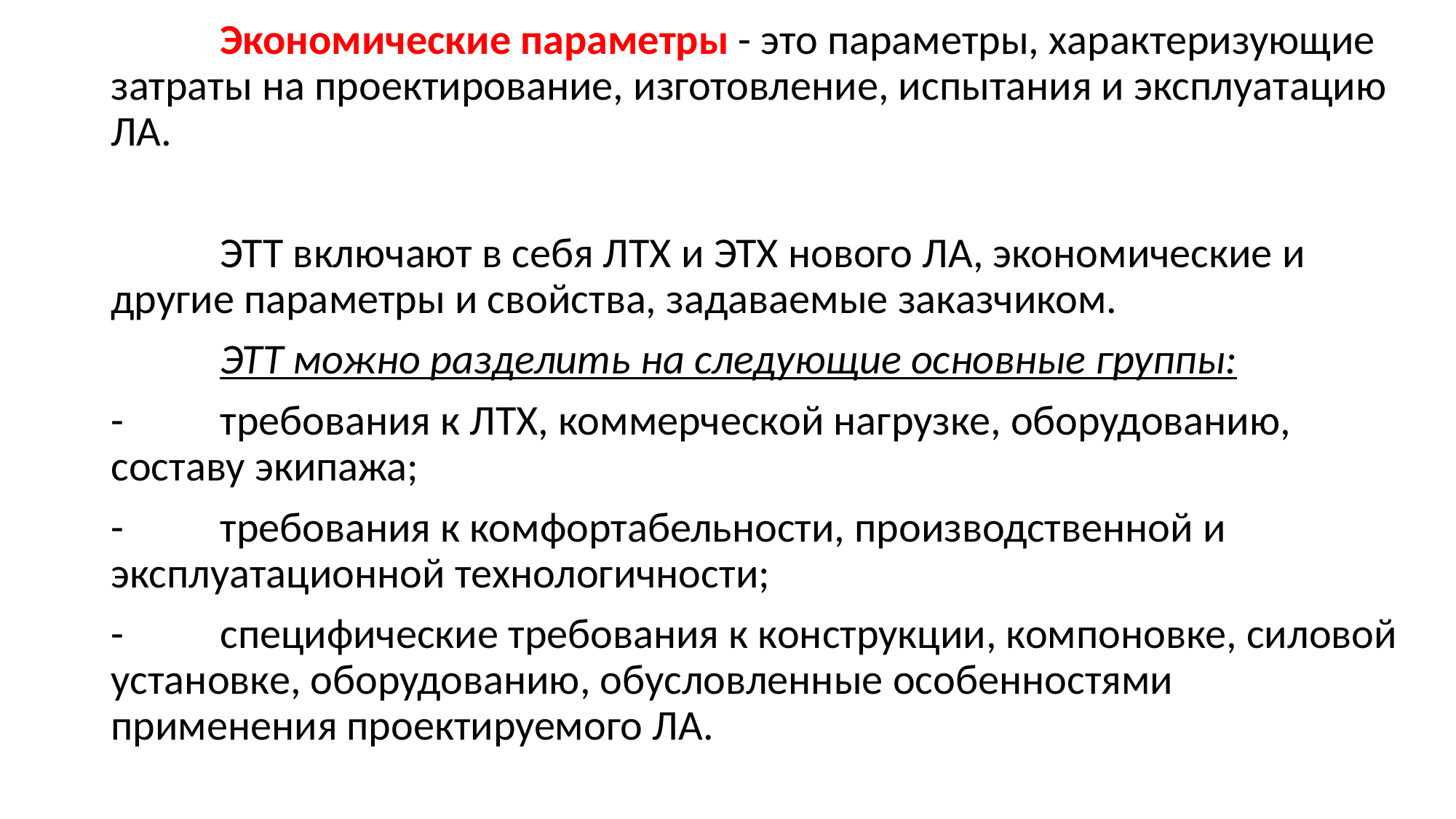

Экономические параметры - это параметры, характеризующие затраты на проектирование, изготовление, испытания и эксплуатацию ЛА.

	ЭТТ включают в себя ЛТХ и ЭТХ нового ЛА, экономические и другие параметры и свойства, задаваемые заказчиком.
	ЭТТ можно разделить на следующие основные группы:
-	требования к ЛТХ, коммерческой нагрузке, оборудованию, составу экипажа;
-	требования к комфортабельности, производственной и эксплуатационной технологичности;
-	специфические требования к конструкции, компоновке, силовой установке, оборудованию, обусловленные особенностями применения проектируемого ЛА.